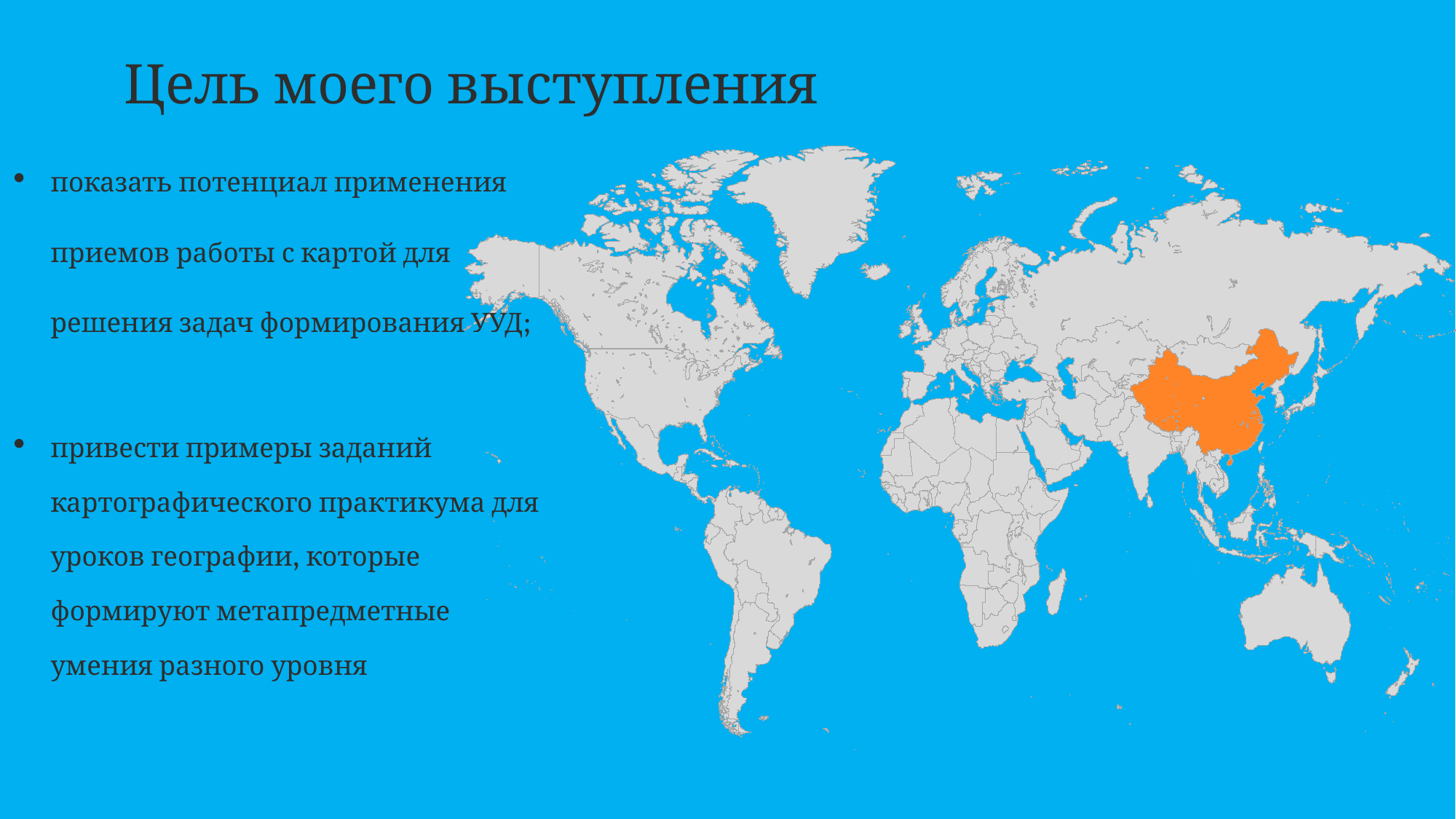

# Цель моего выступления
показать потенциал применения приемов работы с картой для решения задач формирования УУД;

привести примеры заданий картографического практикума для уроков географии, которые формируют метапредметные умения разного уровня